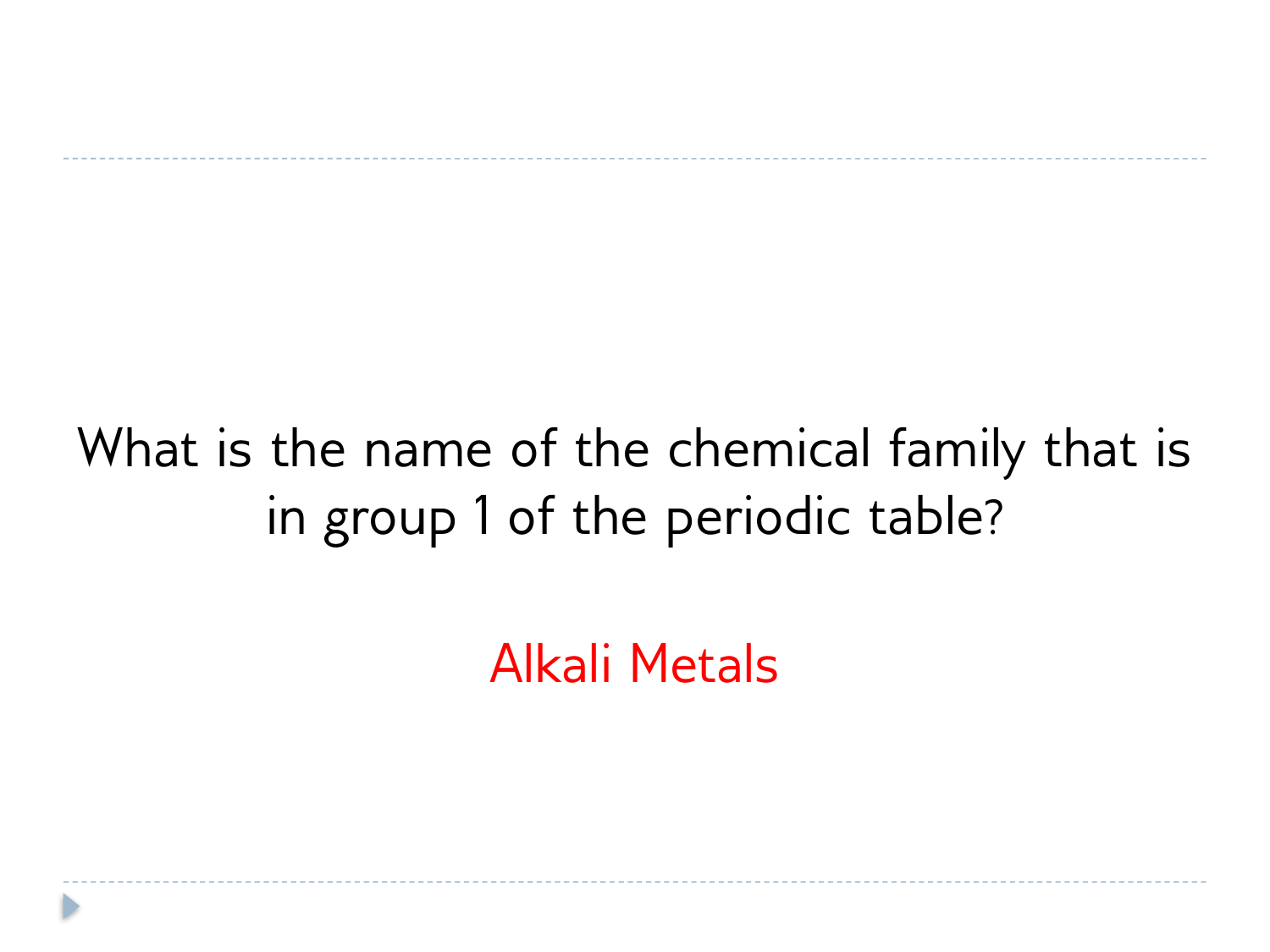

What is the name of the chemical family that is in group 1 of the periodic table?

Alkali Metals